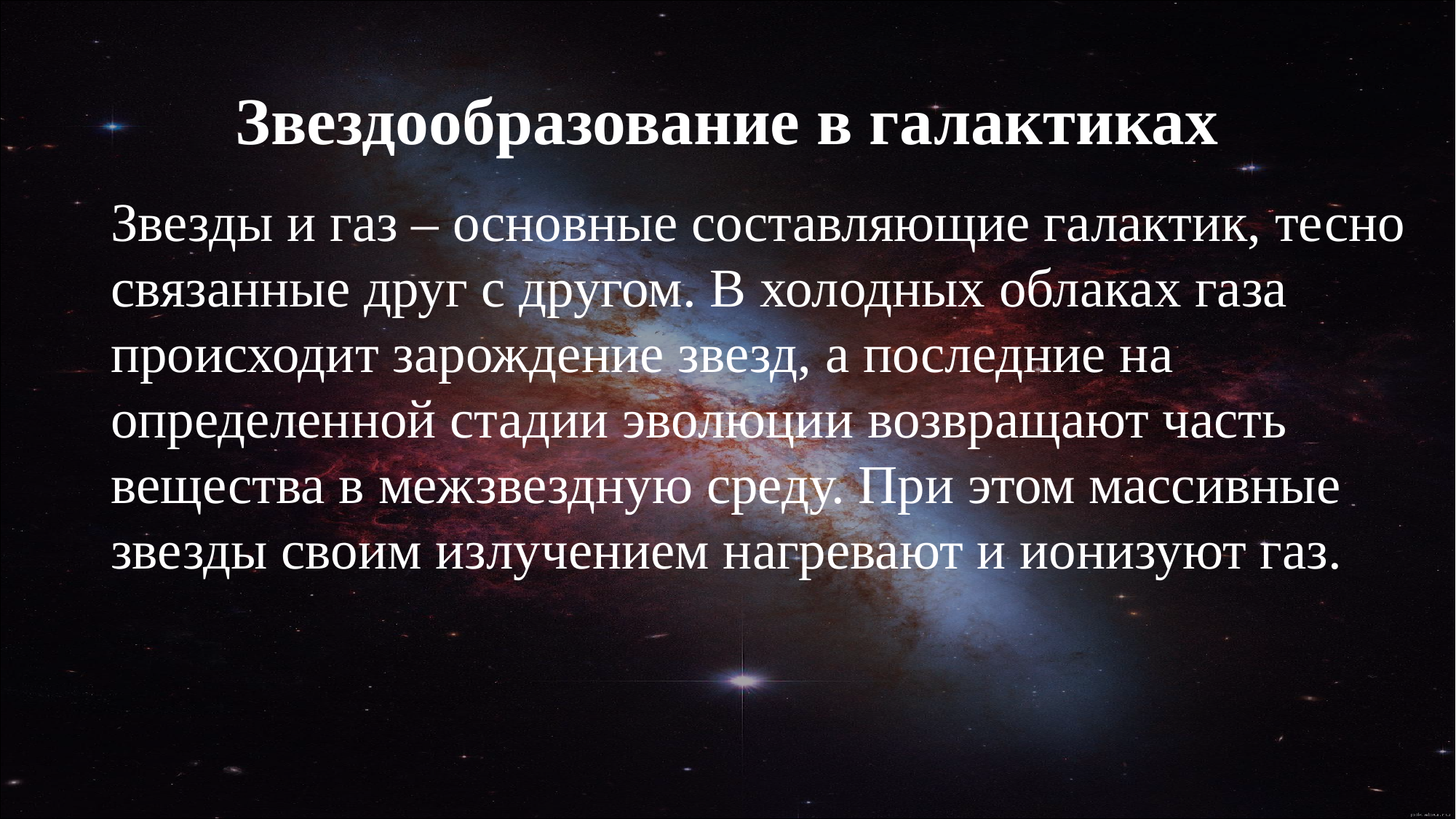

# Звездообразование в галактиках
Звезды и газ – основные составляющие галактик, тесно связанные друг с другом. В холодных облаках газа происходит зарождение звезд, а последние на определенной стадии эволюции возвращают часть вещества в межзвездную среду. При этом массивные звезды своим излучением нагревают и ионизуют газ.